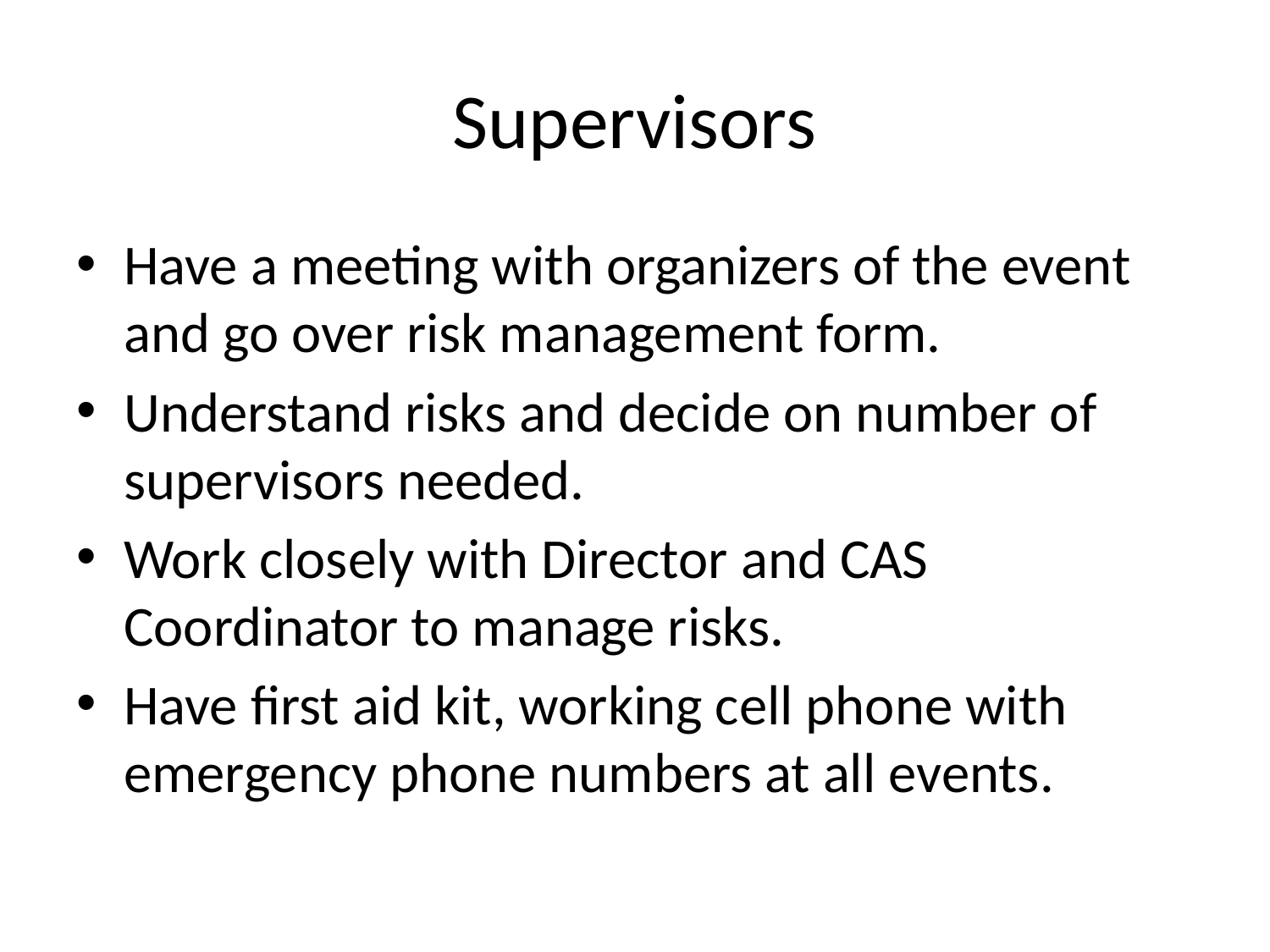

# Supervisors
Have a meeting with organizers of the event and go over risk management form.
Understand risks and decide on number of supervisors needed.
Work closely with Director and CAS Coordinator to manage risks.
Have first aid kit, working cell phone with emergency phone numbers at all events.